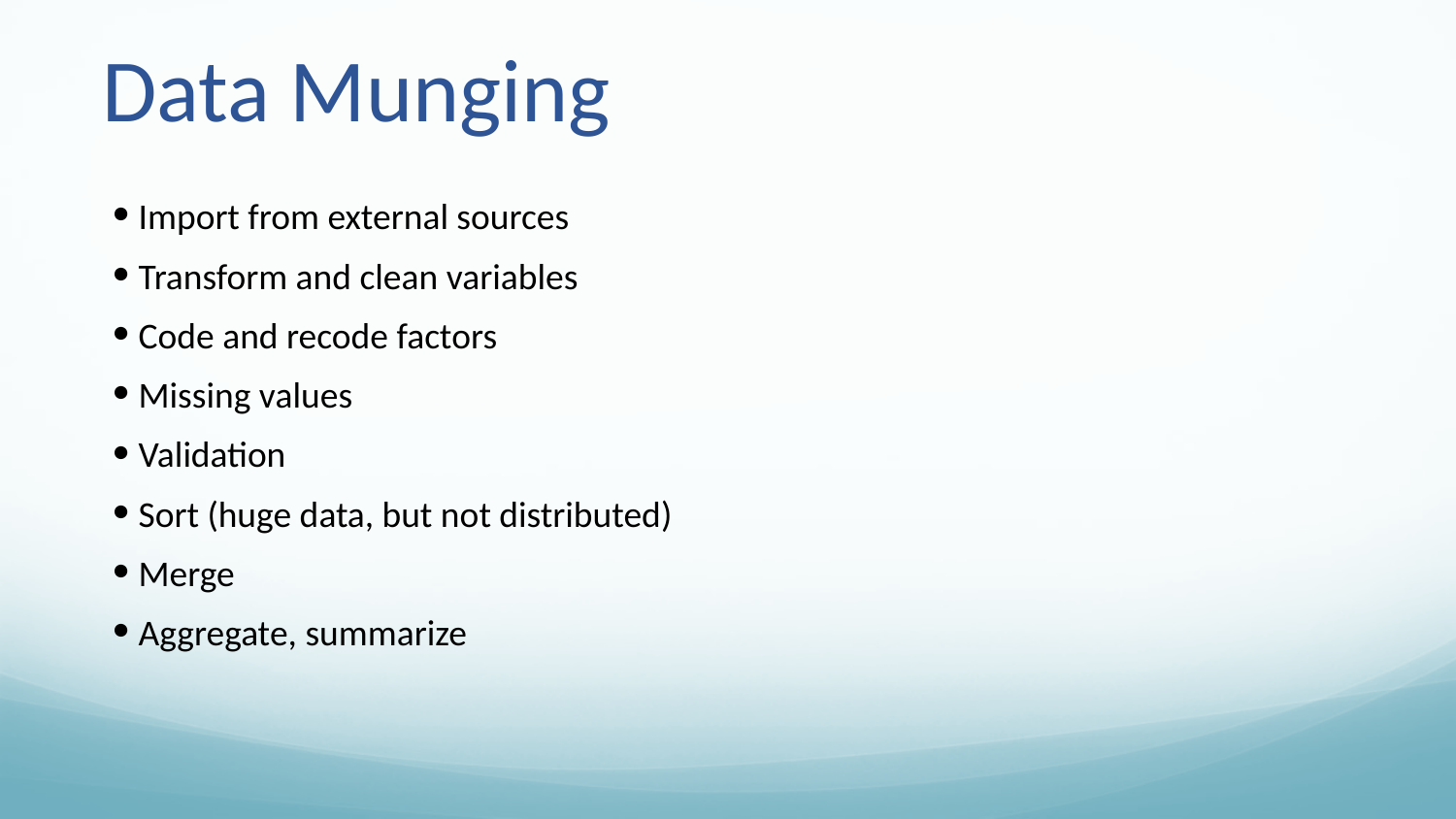

# Data Munging
Import from external sources
Transform and clean variables
Code and recode factors
Missing values
Validation
Sort (huge data, but not distributed)
Merge
Aggregate, summarize